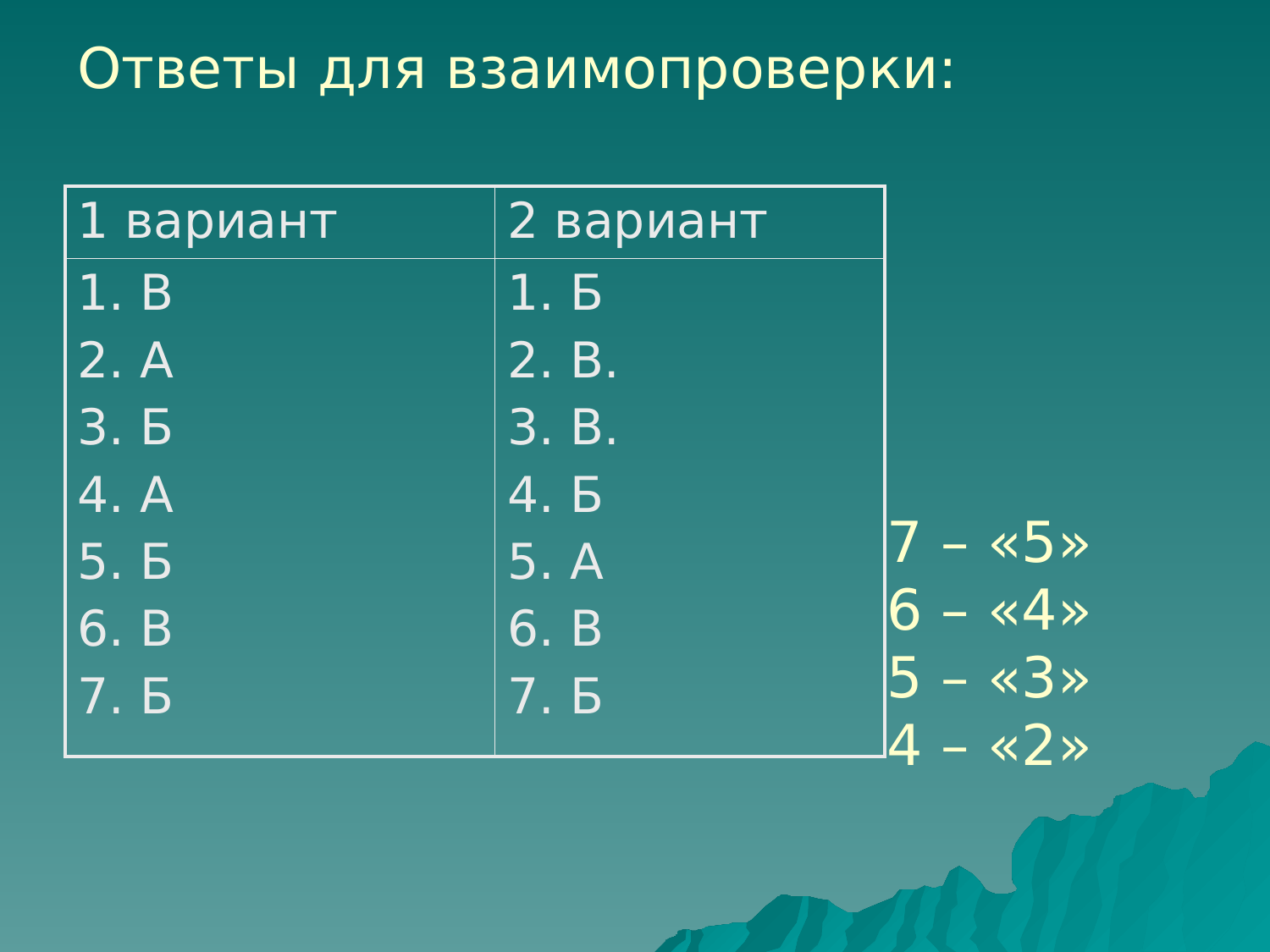

Ответы для взаимопроверки:

                                             7 – «5»
                                             6 – «4»
                                             5 – «3»
                                             4 – «2»
#
| 1 вариант | 2 вариант |
| --- | --- |
| 1. В 2. А 3. Б 4. А 5. Б 6. В 7. Б | 1. Б 2. В. 3. В. 4. Б 5. А 6. В 7. Б |